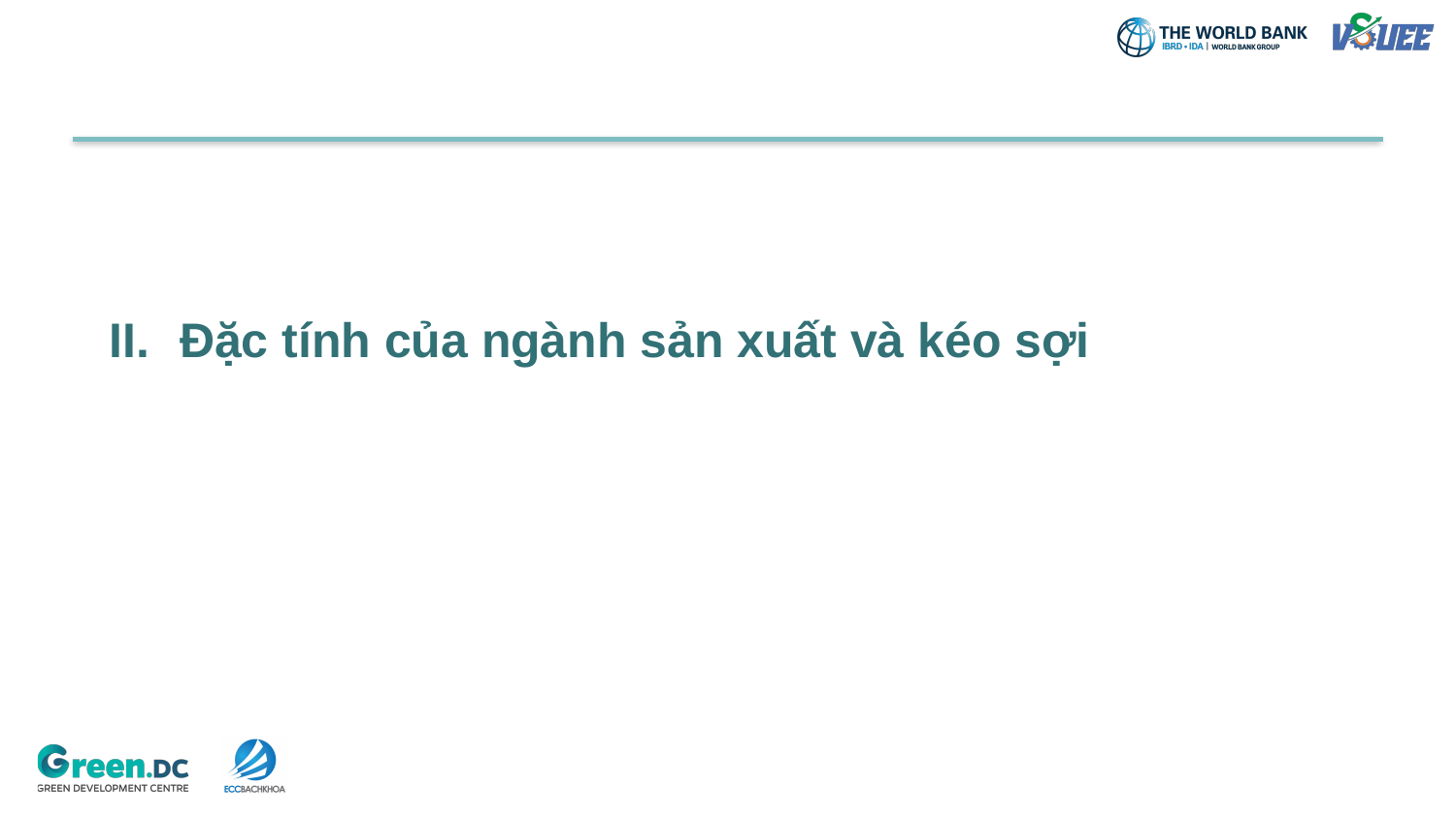

#
II.  Đặc tính của ngành sản xuất và kéo sợi